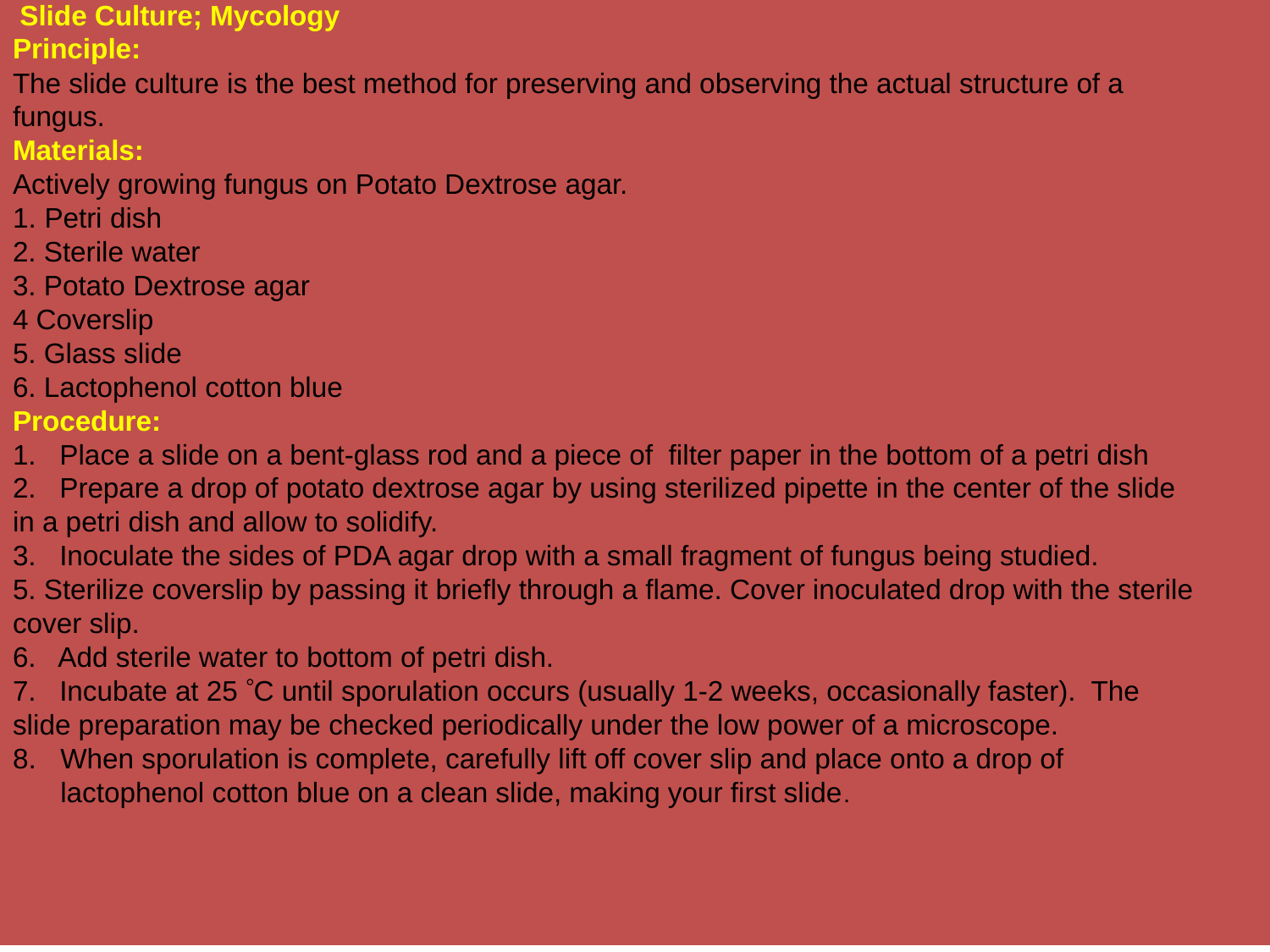

Slide Culture; Mycology
Principle:
The slide culture is the best method for preserving and observing the actual structure of a fungus.
Materials:
Actively growing fungus on Potato Dextrose agar.
Petri dish
2. Sterile water
3. Potato Dextrose agar
4 Coverslip
5. Glass slide
6. Lactophenol cotton blue
Procedure:
1.   Place a slide on a bent-glass rod and a piece of  filter paper in the bottom of a petri dish
2.   Prepare a drop of potato dextrose agar by using sterilized pipette in the center of the slide in a petri dish and allow to solidify.
3.   Inoculate the sides of PDA agar drop with a small fragment of fungus being studied.
5. Sterilize coverslip by passing it briefly through a flame. Cover inoculated drop with the sterile cover slip.
6.   Add sterile water to bottom of petri dish.
7.   Incubate at 25 °C until sporulation occurs (usually 1-2 weeks, occasionally faster).  The slide preparation may be checked periodically under the low power of a microscope.
When sporulation is complete, carefully lift off cover slip and place onto a drop of lactophenol cotton blue on a clean slide, making your first slide.